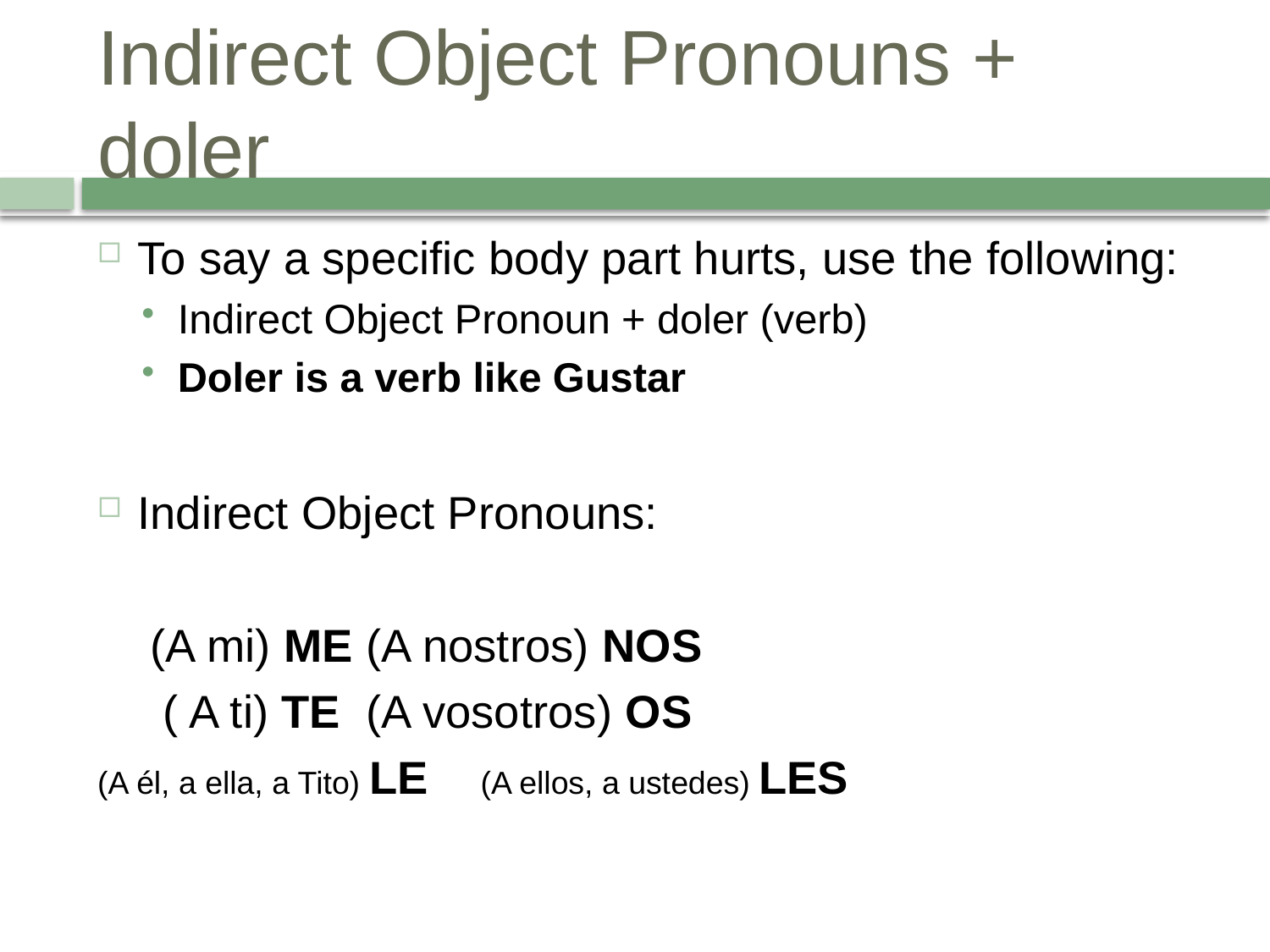

# Indirect Object Pronouns + doler
To say a specific body part hurts, use the following:
Indirect Object Pronoun + doler (verb)
Doler is a verb like Gustar

Indirect Object Pronouns:

		 (A mi) ME		(A nostros) NOS
		  ( A ti) TE		(A vosotros) OS
(A él, a ella, a Tito) LE		(A ellos, a ustedes) LES